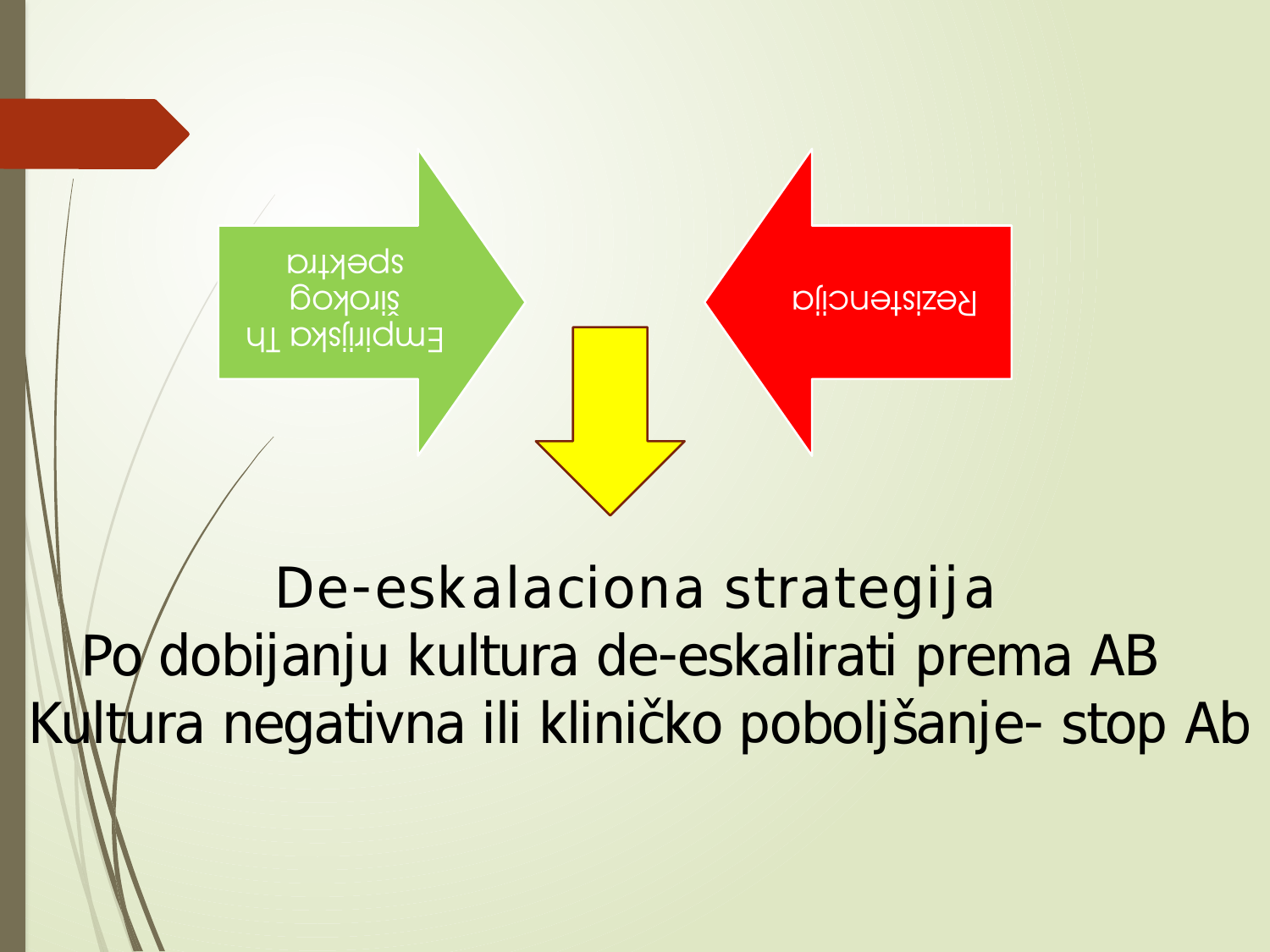

Empirijska Th širokog spektra
Rezistencija

              De-eskalaciona strategija
   Po dobijanju kultura de-eskalirati prema AB
Kultura negativna ili kliničko poboljšanje- stop Ab